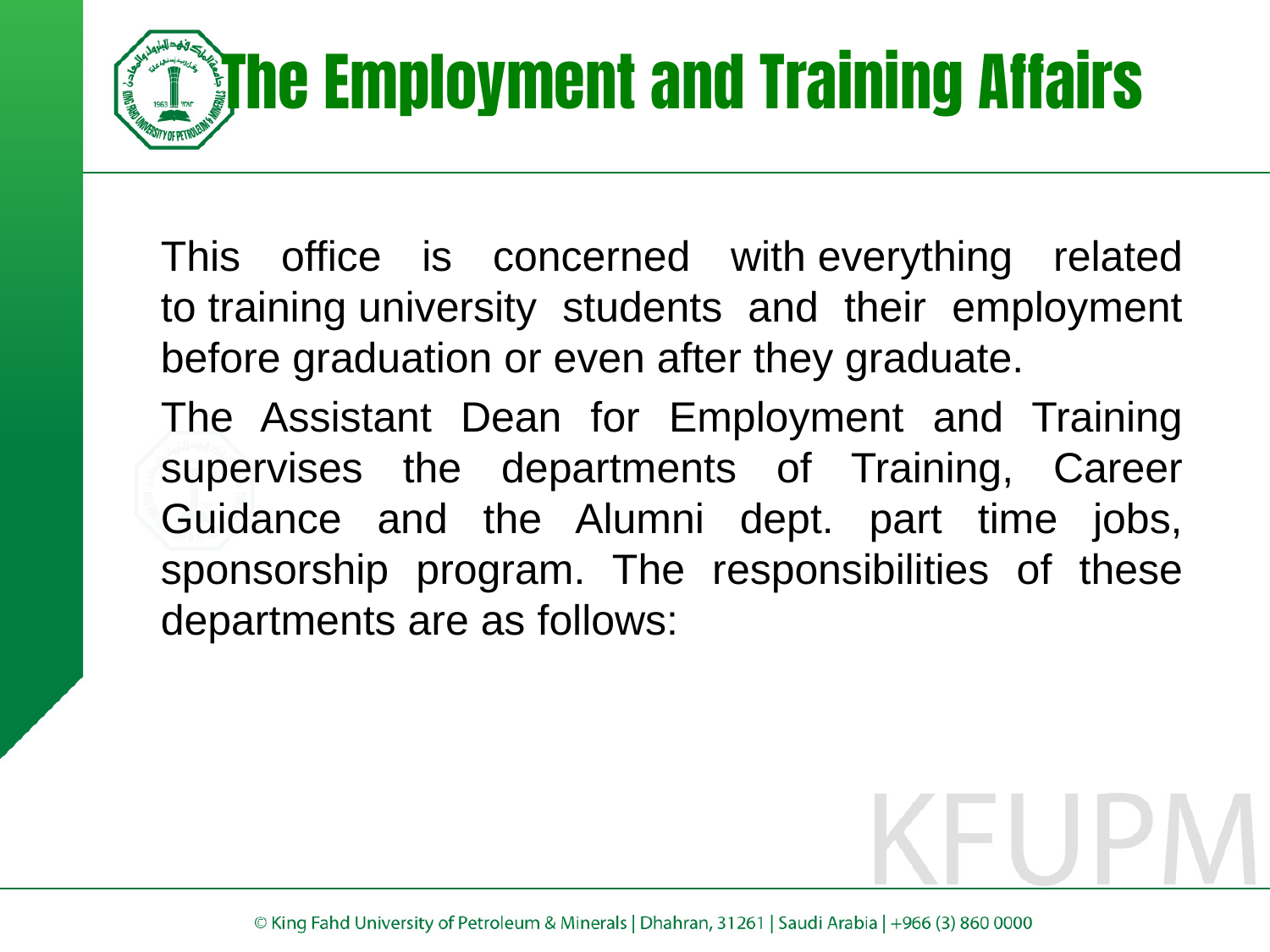

# The Employment and Training Affairs
This office is concerned with everything related to training university students and their employment before graduation or even after they graduate.
The Assistant Dean for Employment and Training supervises the departments of Training, Career Guidance and the Alumni dept. part time jobs, sponsorship program. The responsibilities of these departments are as follows: